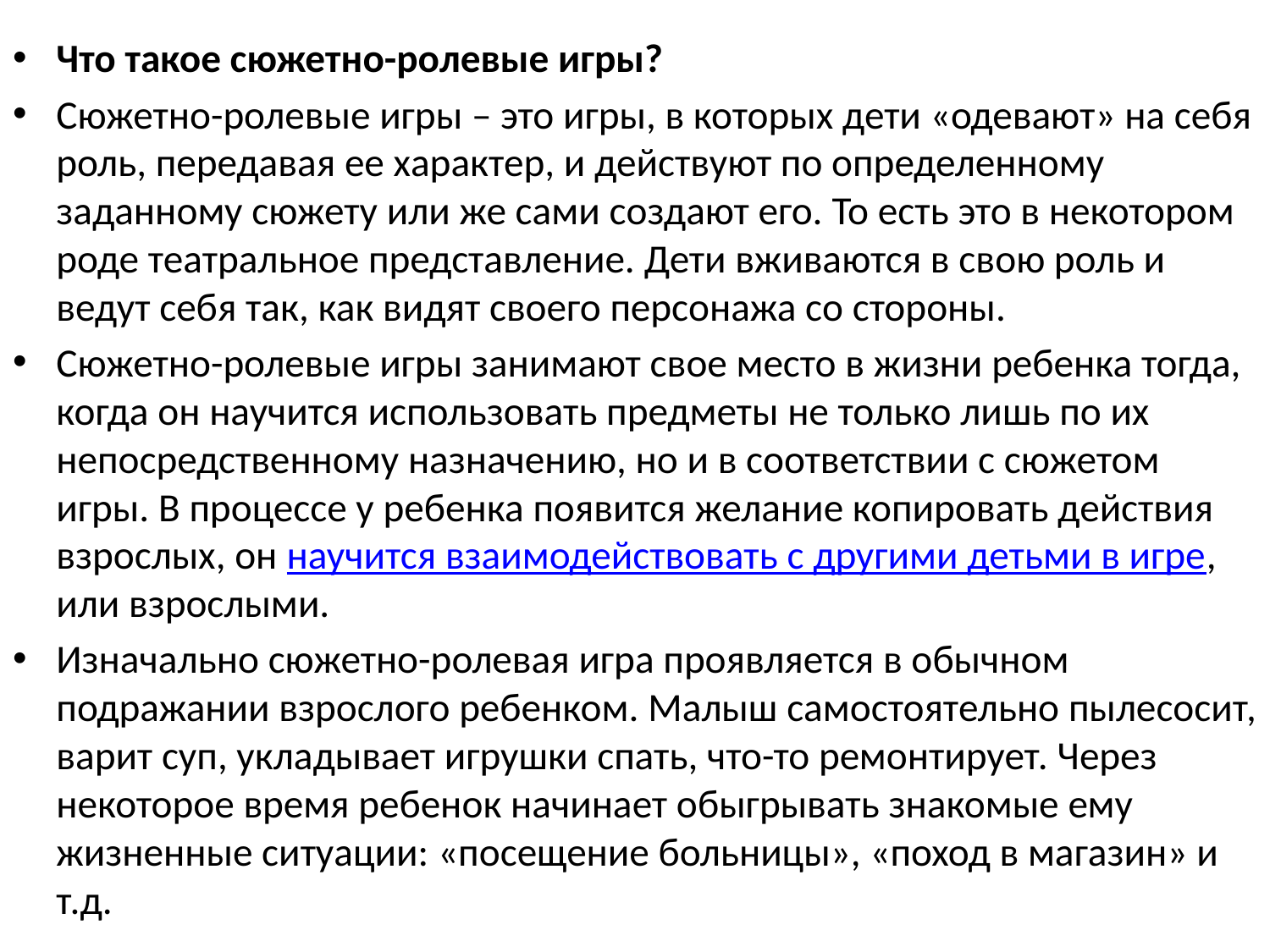

Что такое сюжетно-ролевые игры?
Сюжетно-ролевые игры – это игры, в которых дети «одевают» на себя роль, передавая ее характер, и действуют по определенному заданному сюжету или же сами создают его. То есть это в некотором роде театральное представление. Дети вживаются в свою роль и ведут себя так, как видят своего персонажа со стороны.
Сюжетно-ролевые игры занимают свое место в жизни ребенка тогда, когда он научится использовать предметы не только лишь по их непосредственному назначению, но и в соответствии с сюжетом игры. В процессе у ребенка появится желание копировать действия взрослых, он научится взаимодействовать с другими детьми в игре, или взрослыми.
Изначально сюжетно-ролевая игра проявляется в обычном подражании взрослого ребенком. Малыш самостоятельно пылесосит, варит суп, укладывает игрушки спать, что-то ремонтирует. Через некоторое время ребенок начинает обыгрывать знакомые ему жизненные ситуации: «посещение больницы», «поход в магазин» и т.д.